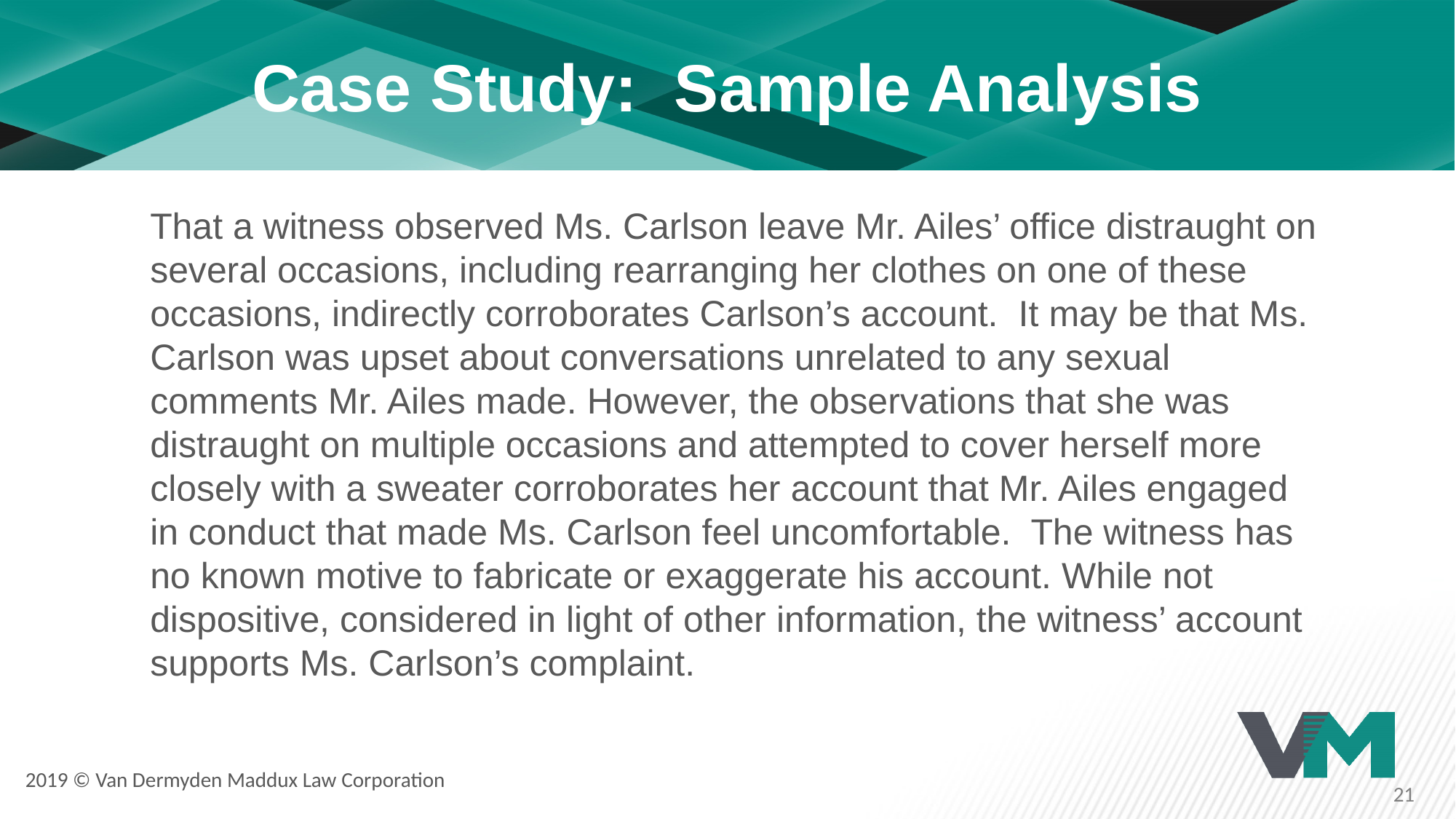

# Case Study:  Sample Analysis
That a witness observed Ms. Carlson leave Mr. Ailes’ office distraught on several occasions, including rearranging her clothes on one of these occasions, indirectly corroborates Carlson’s account.  It may be that Ms. Carlson was upset about conversations unrelated to any sexual comments Mr. Ailes made. However, the observations that she was distraught on multiple occasions and attempted to cover herself more closely with a sweater corroborates her account that Mr. Ailes engaged in conduct that made Ms. Carlson feel uncomfortable.  The witness has no known motive to fabricate or exaggerate his account. While not dispositive, considered in light of other information, the witness’ account supports Ms. Carlson’s complaint.

2019 © Van Dermyden Maddux Law Corporation
21